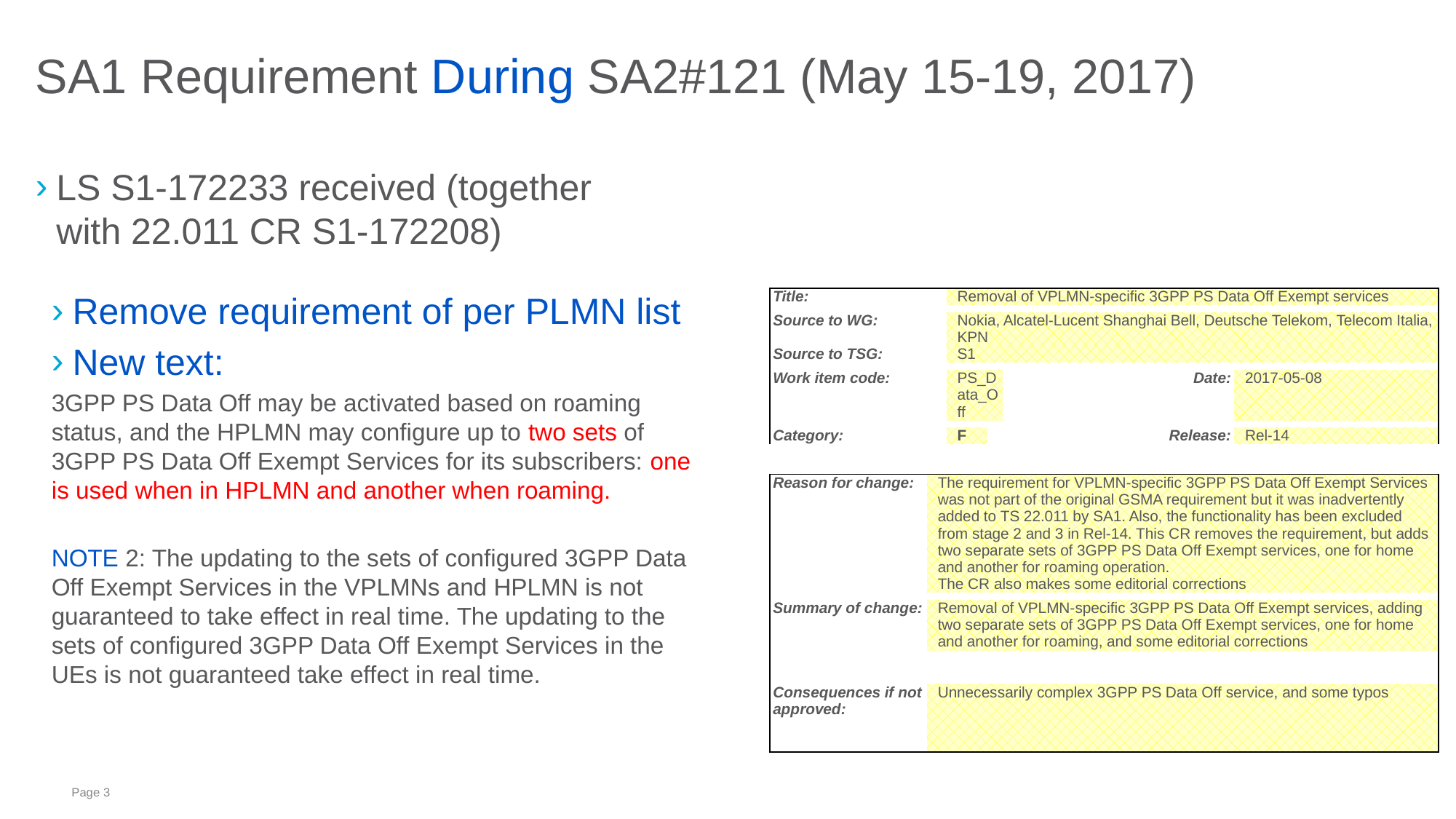

# SA1 Requirement During SA2#121 (May 15-19, 2017)
LS S1-172233 received (together with 22.011 CR S1-172208)
Remove requirement of per PLMN list
New text:
3GPP PS Data Off may be activated based on roaming status, and the HPLMN may configure up to two sets of 3GPP PS Data Off Exempt Services for its subscribers: one is used when in HPLMN and another when roaming.

NOTE 2: The updating to the sets of configured 3GPP Data Off Exempt Services in the VPLMNs and HPLMN is not guaranteed to take effect in real time. The updating to the sets of configured 3GPP Data Off Exempt Services in the UEs is not guaranteed take effect in real time.

| Title: | Removal of VPLMN-specific 3GPP PS Data Off Exempt services |  |  |  |  |  |
| --- | --- | --- | --- | --- | --- | --- |
|  |  |  |  |  |  |  |
| Source to WG: | Nokia, Alcatel-Lucent Shanghai Bell, Deutsche Telekom, Telecom Italia, KPN |  |  |  |  |  |
| Source to TSG: | S1 |  |  |  |  |  |
|  |  |  |  |  |  |  |
| Work item code: | PS\_Data\_Off |  |  |  | Date: | 2017-05-08 |
|  |  |  |  |  |  |  |
| Category: | F |  |  |  | Release: | Rel-14 |
| Reason for change: | The requirement for VPLMN-specific 3GPP PS Data Off Exempt Services was not part of the original GSMA requirement but it was inadvertently added to TS 22.011 by SA1. Also, the functionality has been excluded from stage 2 and 3 in Rel-14. This CR removes the requirement, but adds two separate sets of 3GPP PS Data Off Exempt services, one for home and another for roaming operation. The CR also makes some editorial corrections |
| --- | --- |
|  |  |
| Summary of change: | Removal of VPLMN-specific 3GPP PS Data Off Exempt services, adding two separate sets of 3GPP PS Data Off Exempt services, one for home and another for roaming, and some editorial corrections |
|  |  |
| Consequences if not approved: | Unnecessarily complex 3GPP PS Data Off service, and some typos |